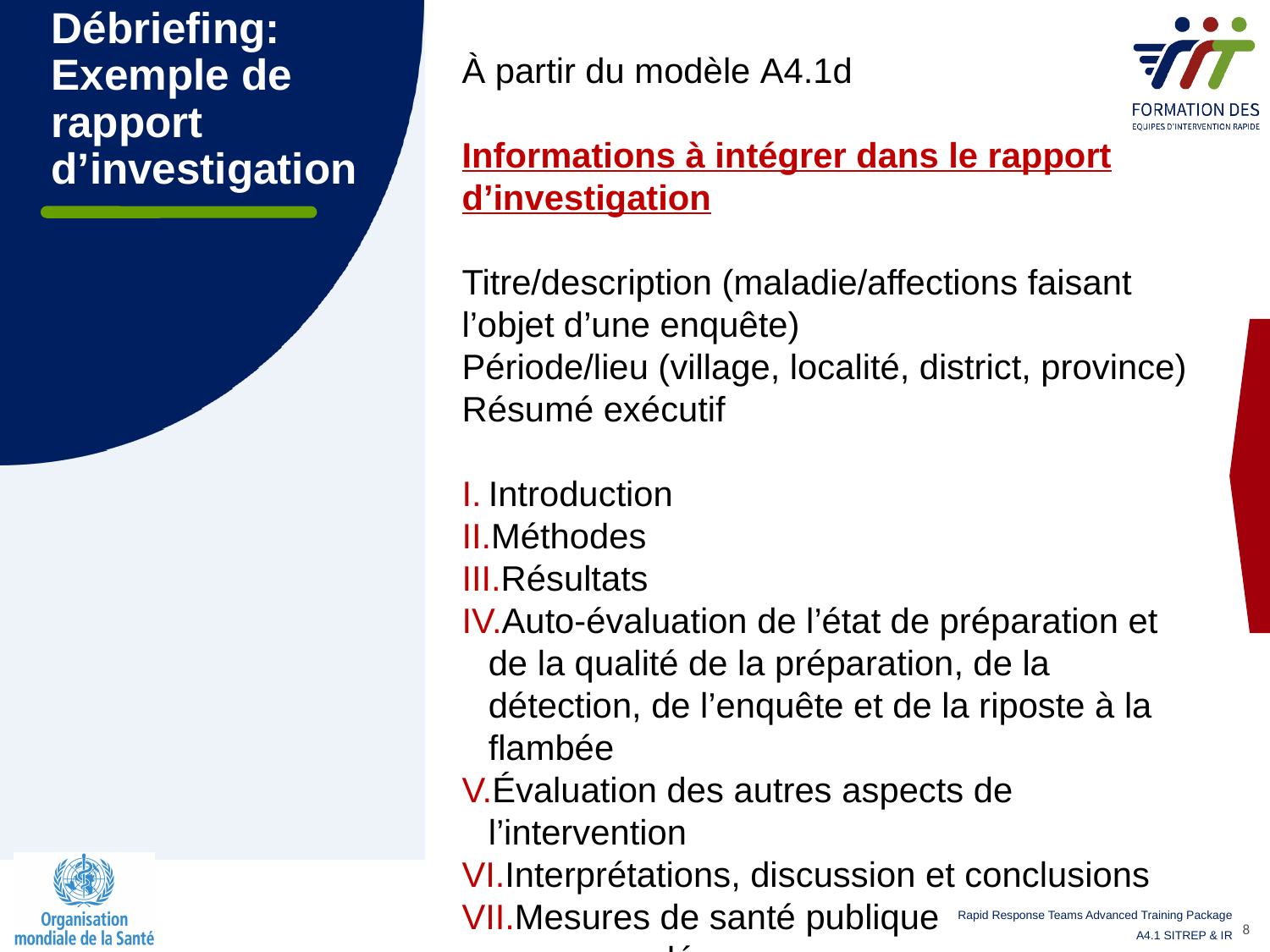

# Débriefing: Exemple de  rapport d’investigation

À partir du modèle A4.1d

Informations à intégrer dans le rapport d’investigation

Titre/description (maladie/affections faisant l’objet d’une enquête)
Période/lieu (village, localité, district, province)
Résumé exécutif

Introduction
Méthodes
Résultats
Auto-évaluation de l’état de préparation et de la qualité de la préparation, de la détection, de l’enquête et de la riposte à la flambée
Évaluation des autres aspects de l’intervention
Interprétations, discussion et conclusions
Mesures de santé publique recommandées
8